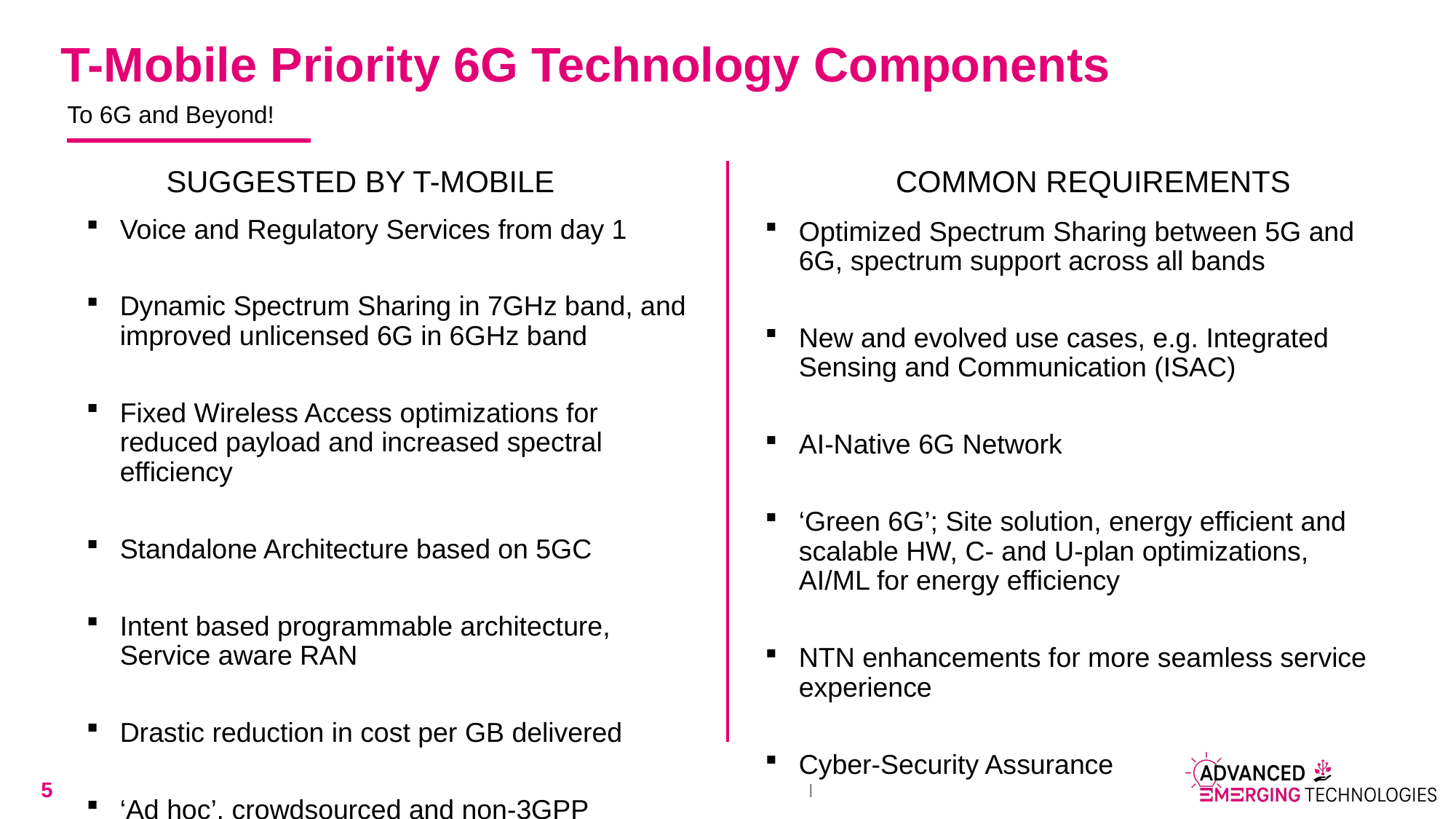

T-Mobile Priority 6G Technology Components
To 6G and Beyond!

SUGGESTED BY T-MOBILE
COMMON REQUIREMENTS
Voice and Regulatory Services from day 1

Dynamic Spectrum Sharing in 7GHz band, and improved unlicensed 6G in 6GHz band

Fixed Wireless Access optimizations for reduced payload and increased spectral efficiency

Standalone Architecture based on 5GC

Intent based programmable architecture, Service aware RAN

Drastic reduction in cost per GB delivered

‘Ad hoc’, crowdsourced and non-3GPP  connectivity

Optimized Spectrum Sharing between 5G and 6G, spectrum support across all bands

New and evolved use cases, e.g. Integrated Sensing and Communication (ISAC)

AI-Native 6G Network

‘Green 6G’; Site solution, energy efficient and scalable HW, C- and U-plan optimizations, AI/ML for energy efficiency

NTN enhancements for more seamless service experience

Cyber-Security Assurance